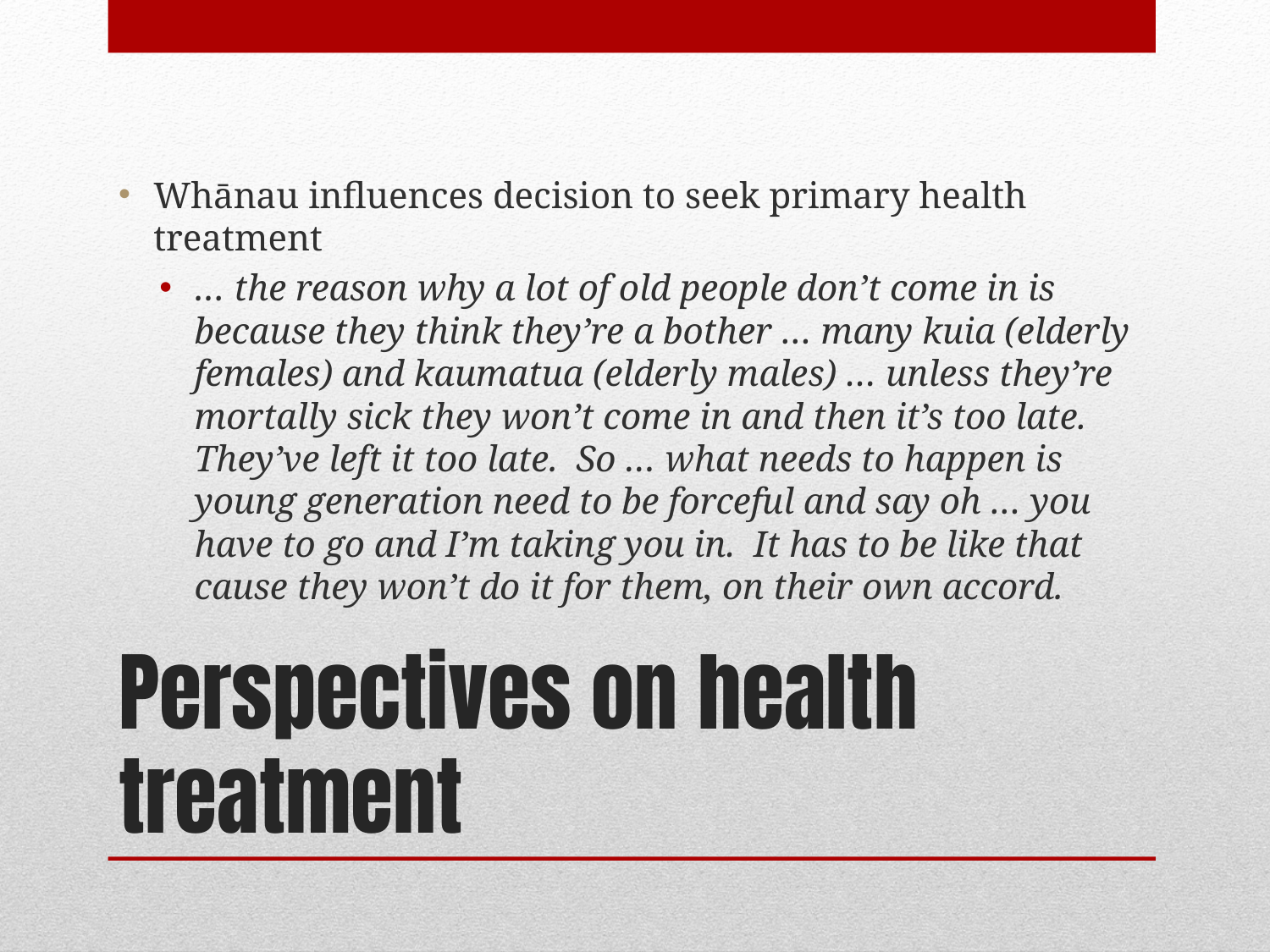

Whānau influences decision to seek primary health treatment
… the reason why a lot of old people don’t come in is because they think they’re a bother … many kuia (elderly females) and kaumatua (elderly males) … unless they’re mortally sick they won’t come in and then it’s too late.  They’ve left it too late.  So … what needs to happen is young generation need to be forceful and say oh … you have to go and I’m taking you in.  It has to be like that cause they won’t do it for them, on their own accord.
# Perspectives on health treatment